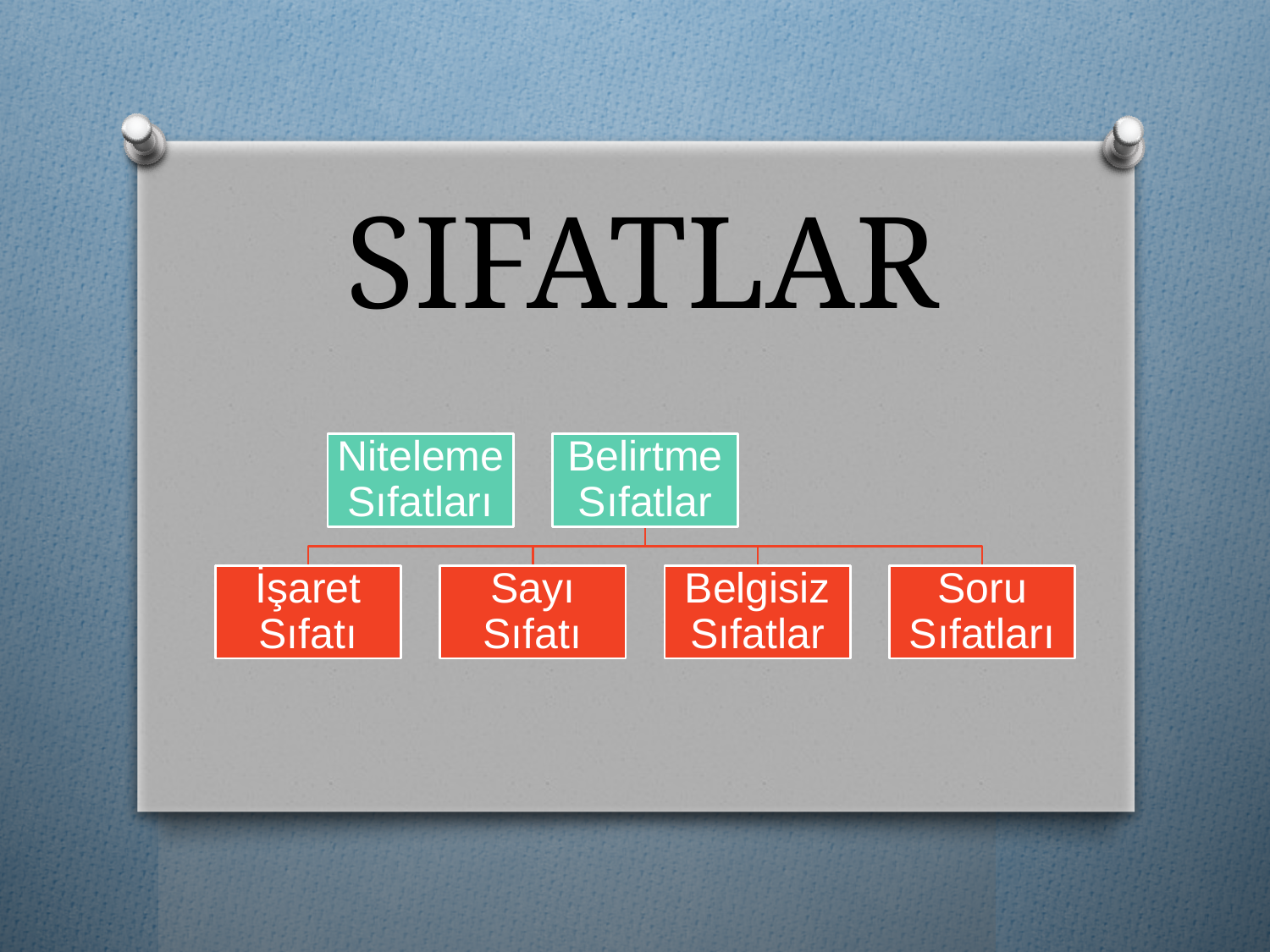

# SIFATLAR
Niteleme Sıfatları
Belirtme Sıfatlar
İşaret Sıfatı
Sayı Sıfatı
Belgisiz Sıfatlar
Soru Sıfatları